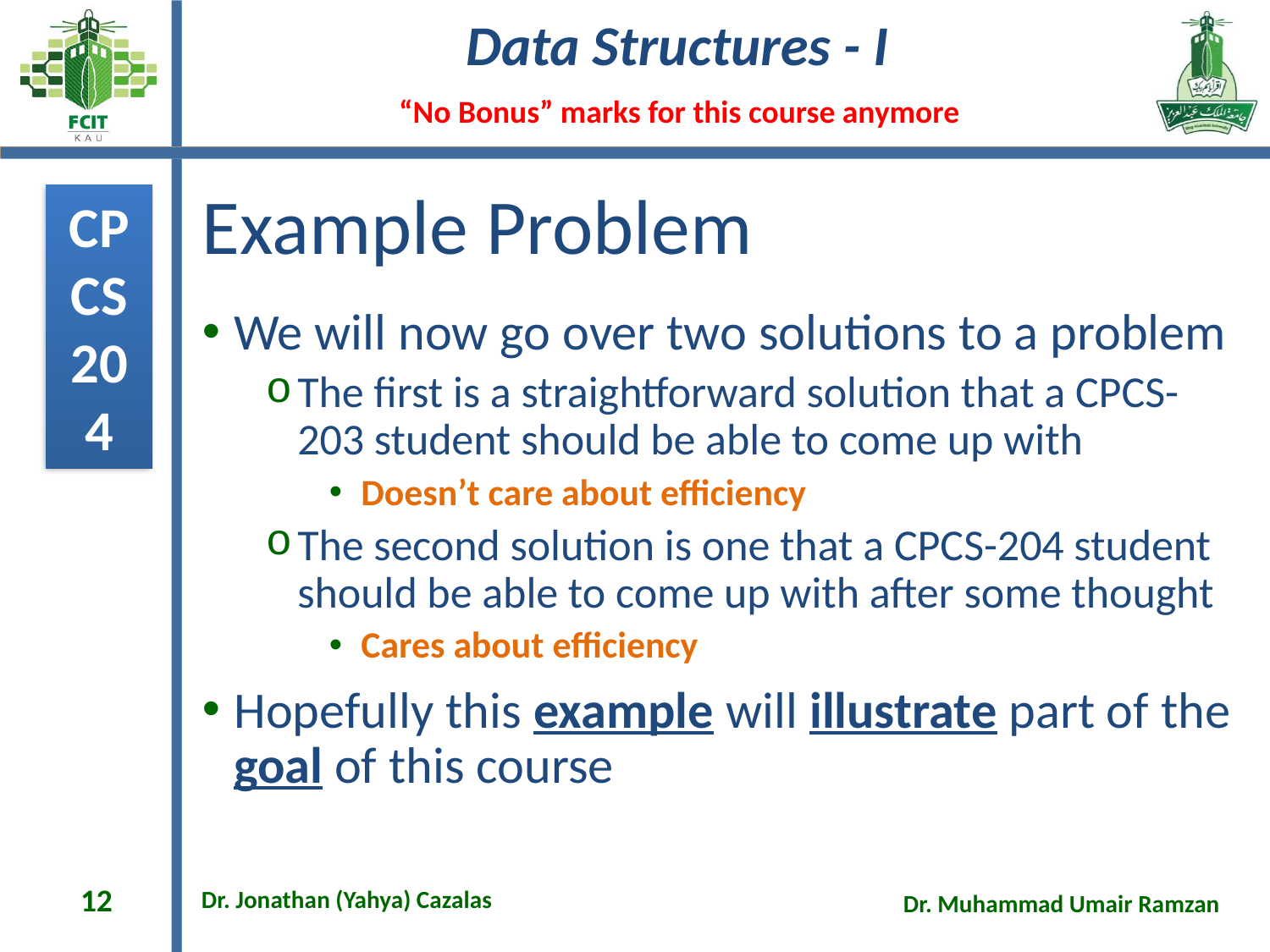

# Example Problem
We will now go over two solutions to a problem
The first is a straightforward solution that a CPCS-203 student should be able to come up with
Doesn’t care about efficiency
The second solution is one that a CPCS-204 student should be able to come up with after some thought
Cares about efficiency
Hopefully this example will illustrate part of the goal of this course
12